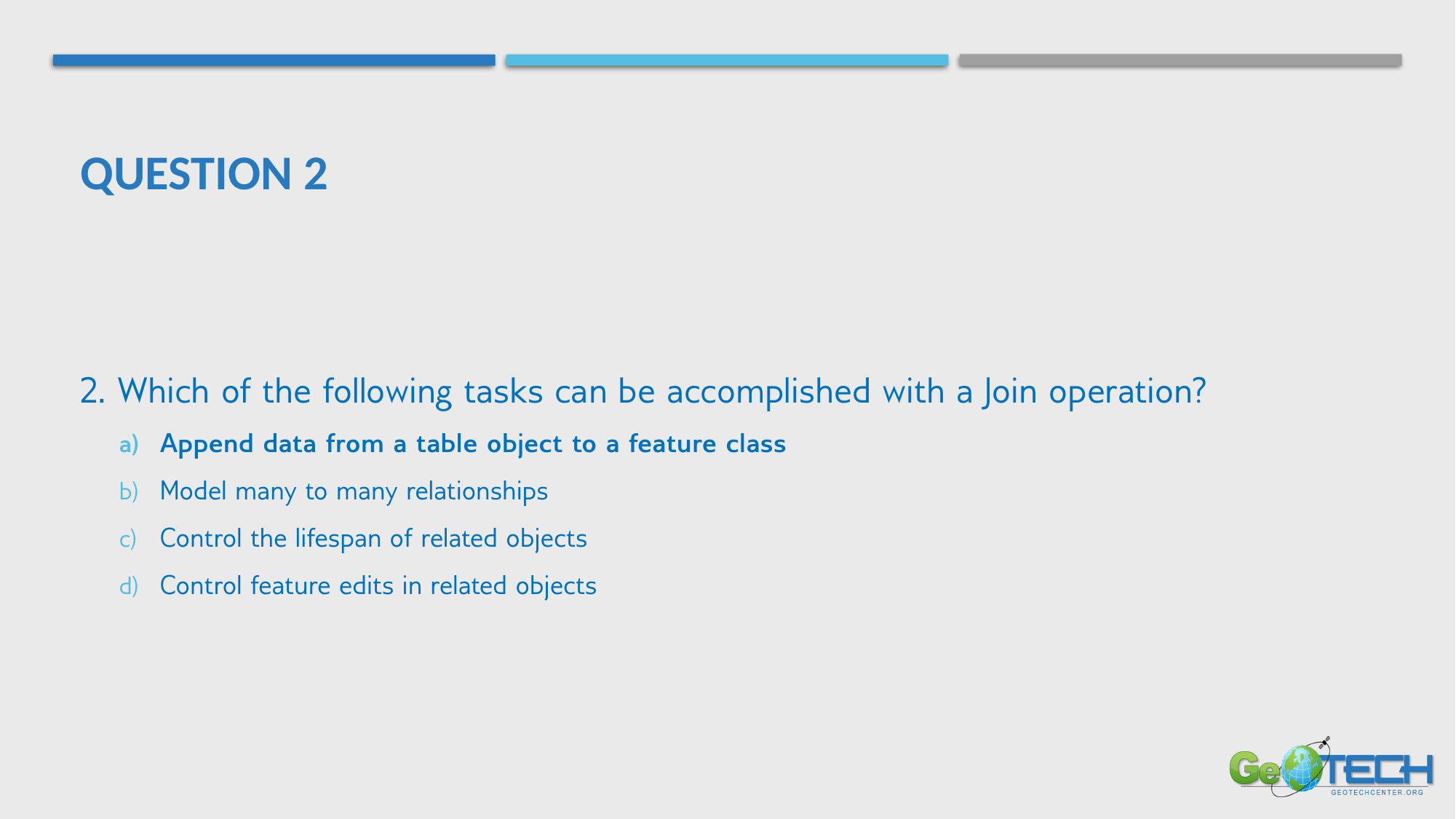

# Question 2
2. Which of the following tasks can be accomplished with a Join operation?
Append data from a table object to a feature class
Model many to many relationships
Control the lifespan of related objects
Control feature edits in related objects